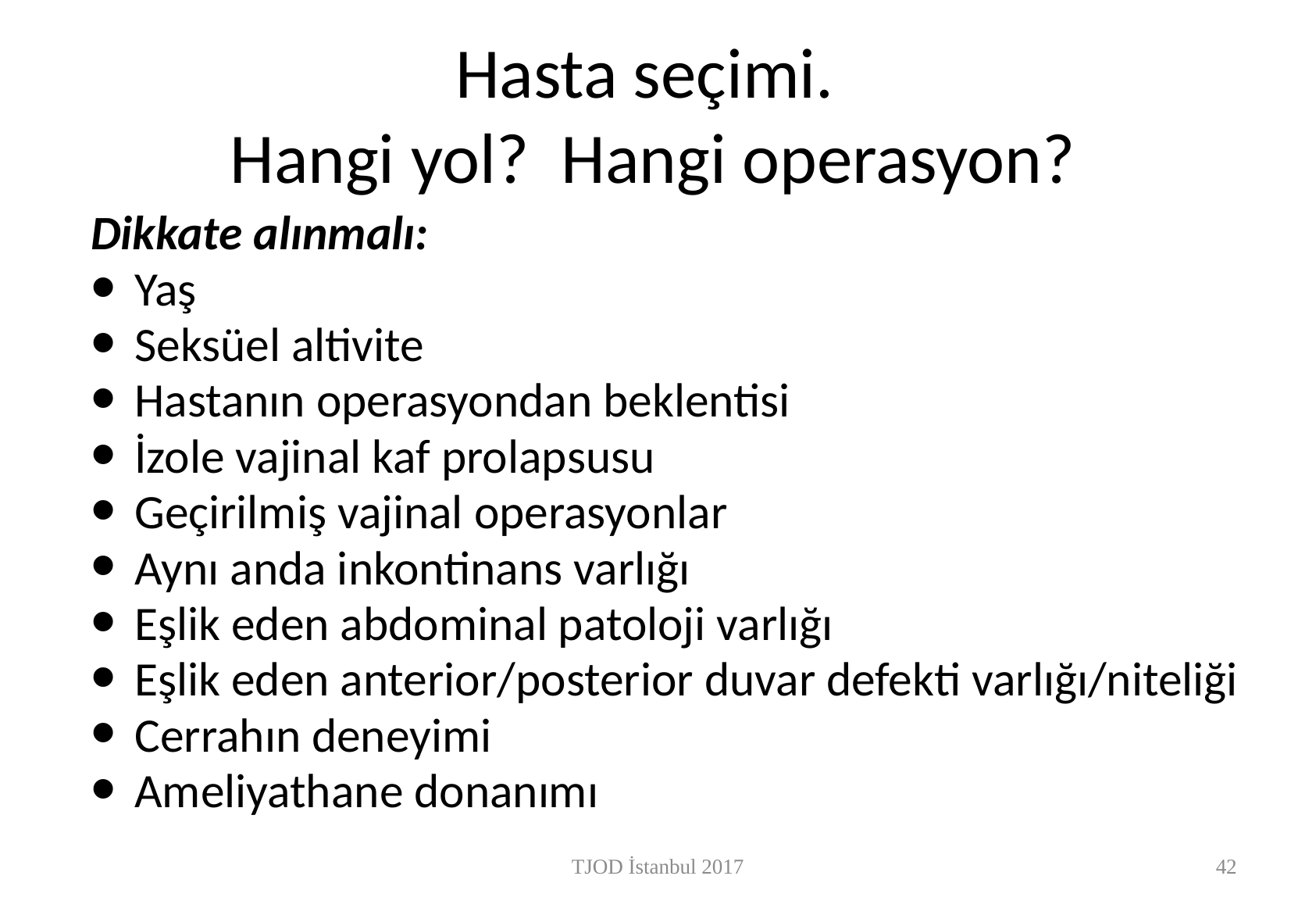

# Hasta seçimi. Hangi yol?  Hangi operasyon?
Dikkate alınmalı:
Yaş
Seksüel altivite
Hastanın operasyondan beklentisi
İzole vajinal kaf prolapsusu
Geçirilmiş vajinal operasyonlar
Aynı anda inkontinans varlığı
Eşlik eden abdominal patoloji varlığı
Eşlik eden anterior/posterior duvar defekti varlığı/niteliği
Cerrahın deneyimi
Ameliyathane donanımı

TJOD İstanbul 2017
42